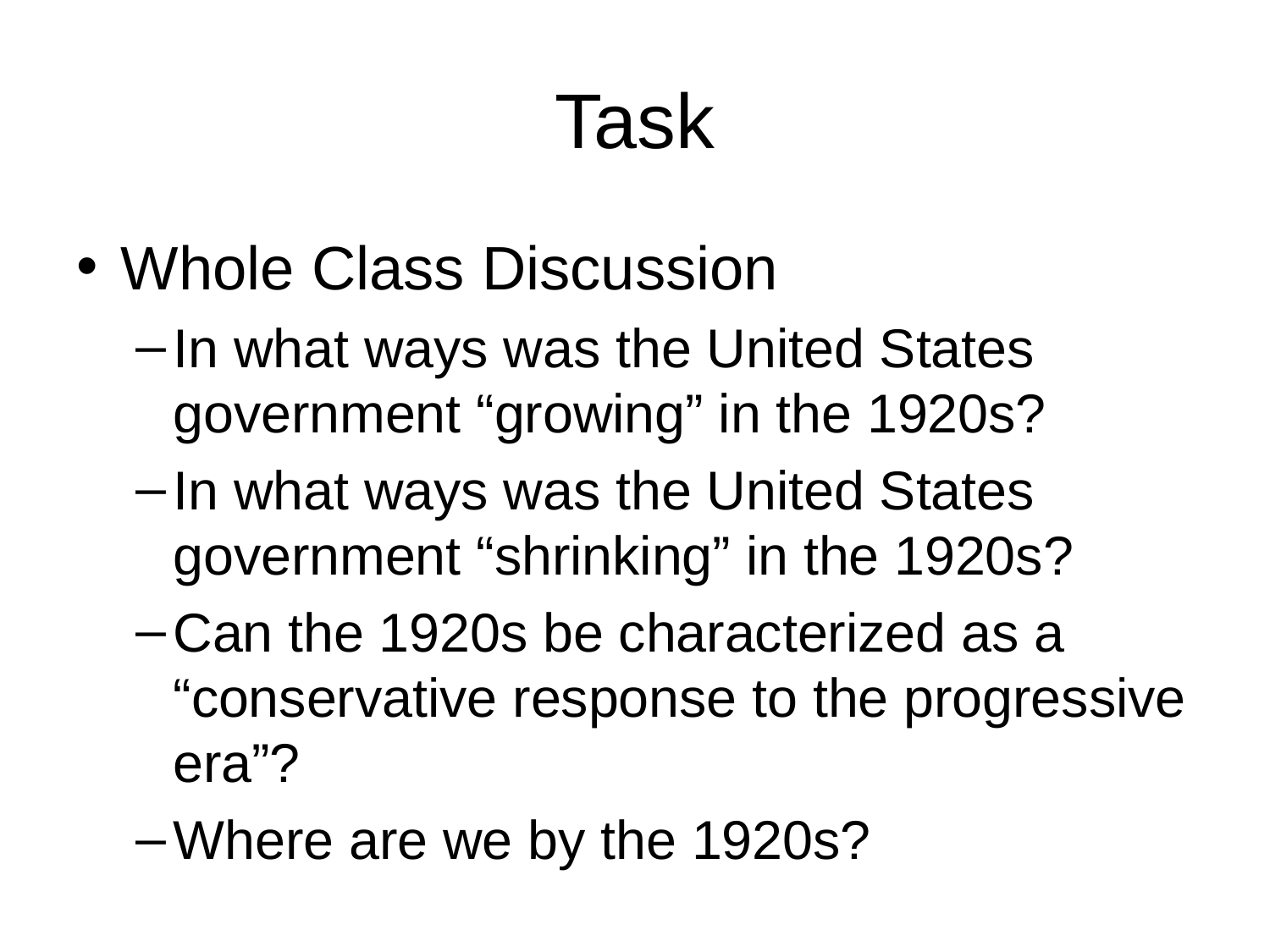

# Task
Whole Class Discussion
In what ways was the United States government “growing” in the 1920s?
In what ways was the United States government “shrinking” in the 1920s?
Can the 1920s be characterized as a “conservative response to the progressive era”?
Where are we by the 1920s?